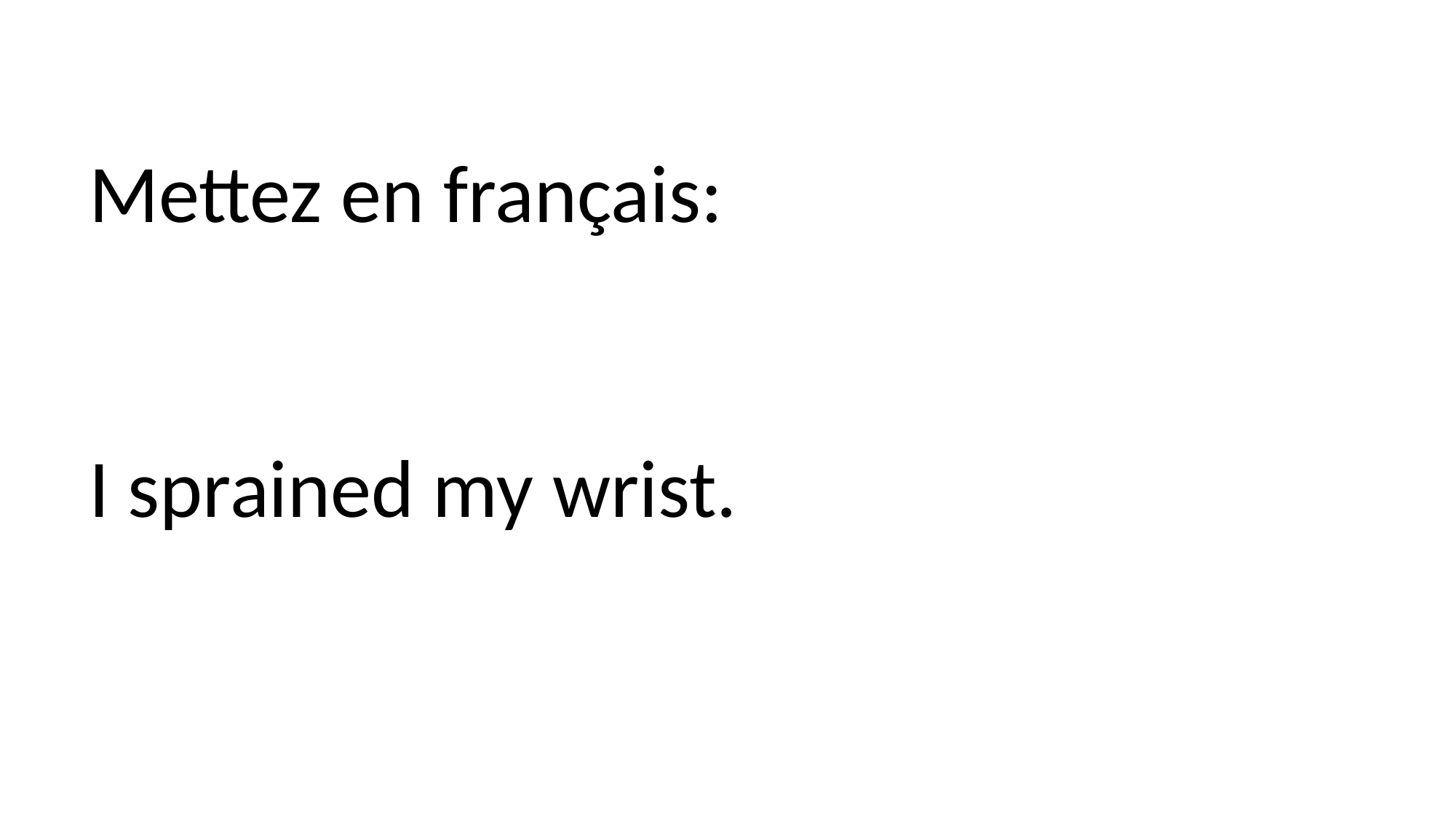

Mettez en français:

I sprained my wrist.